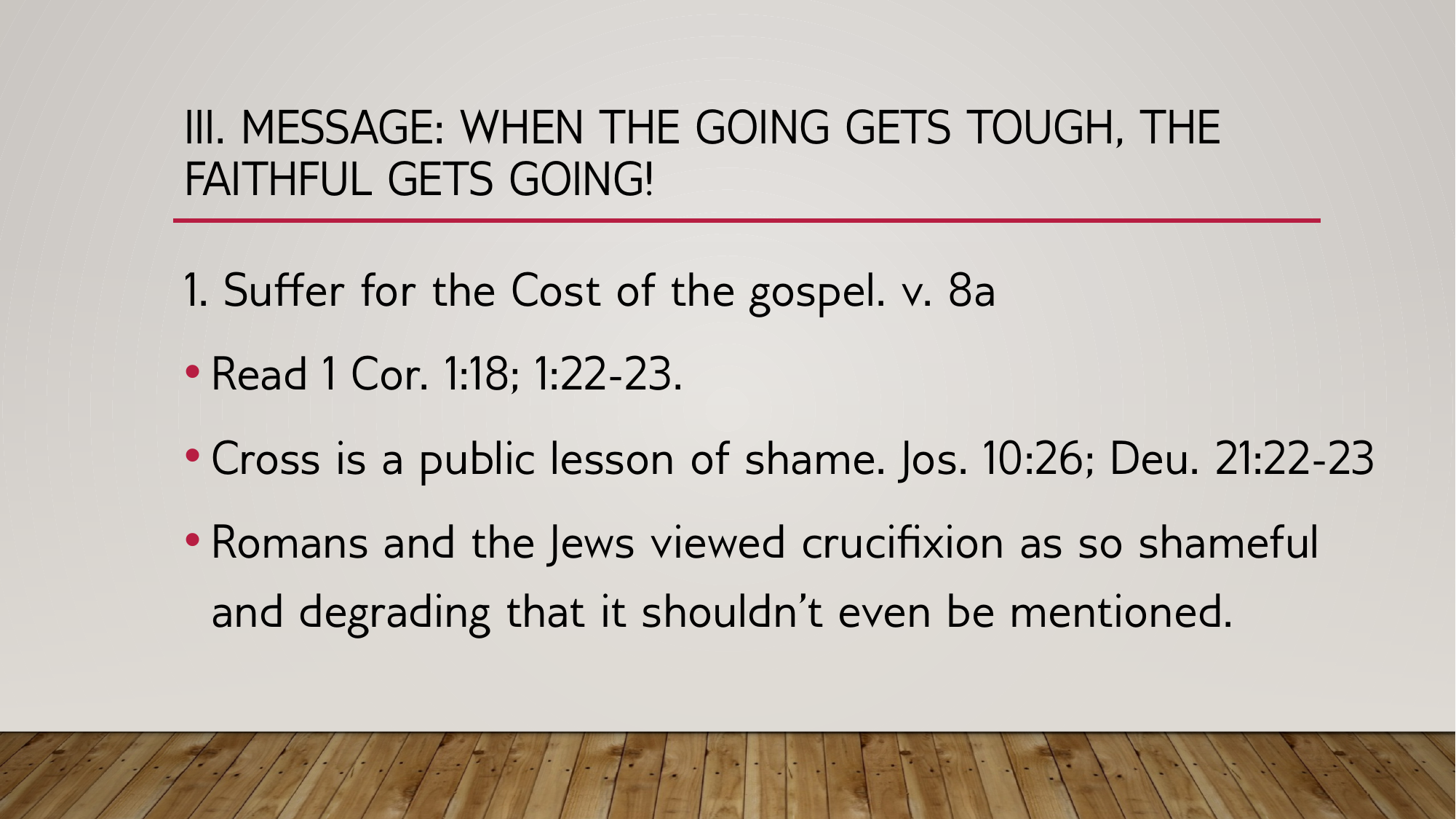

# III. Message: when the going gets tough, the faithful gets going!
1. Suffer for the Cost of the gospel. v. 8a
Read 1 Cor. 1:18; 1:22-23.
Cross is a public lesson of shame. Jos. 10:26; Deu. 21:22-23
Romans and the Jews viewed crucifixion as so shameful and degrading that it shouldn’t even be mentioned.